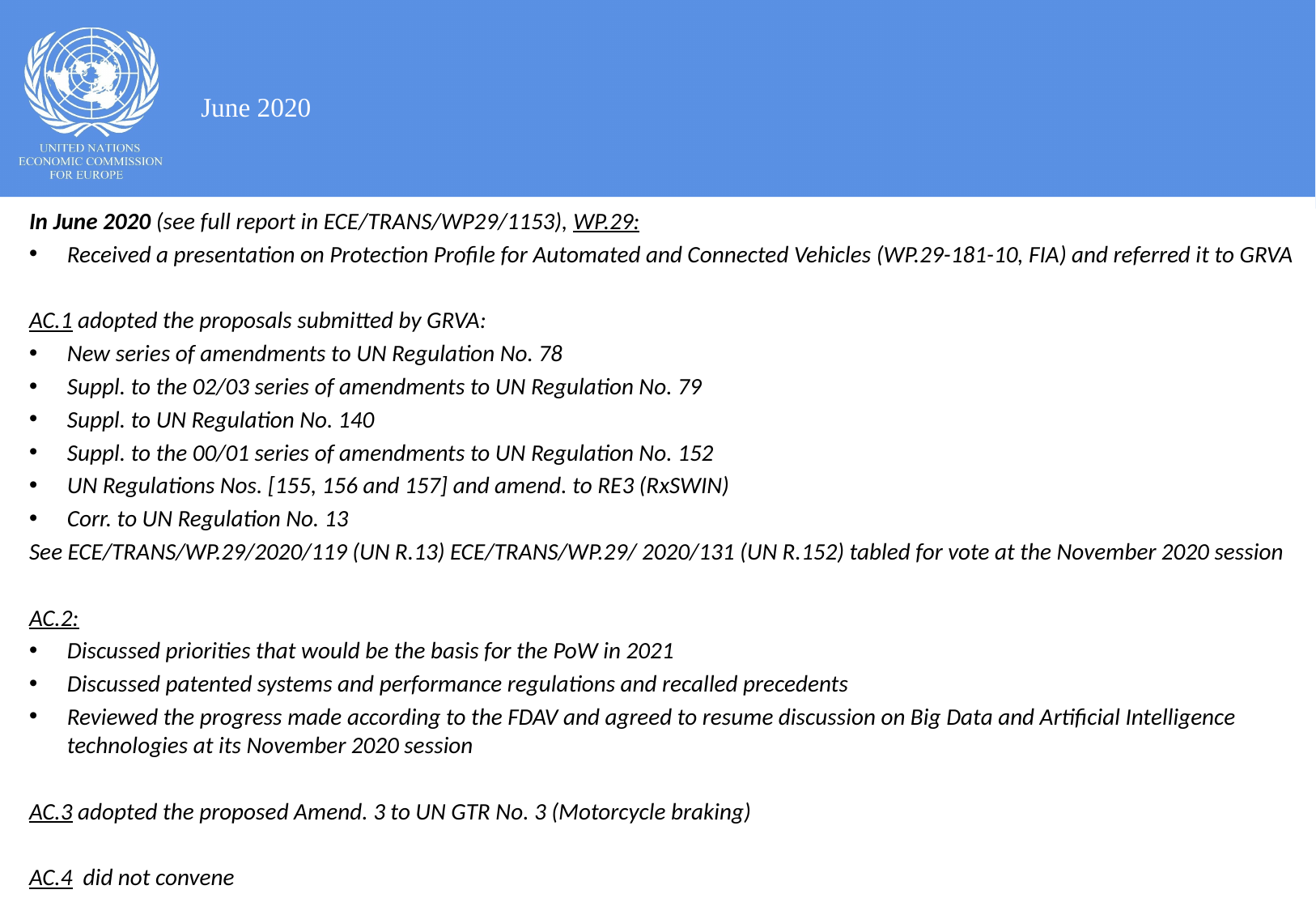

June 2020
In June 2020 (see full report in ECE/TRANS/WP29/1153), WP.29:
Received a presentation on Protection Profile for Automated and Connected Vehicles (WP.29-181-10, FIA) and referred it to GRVA

AC.1 adopted the proposals submitted by GRVA:
New series of amendments to UN Regulation No. 78
Suppl. to the 02/03 series of amendments to UN Regulation No. 79
Suppl. to UN Regulation No. 140
Suppl. to the 00/01 series of amendments to UN Regulation No. 152
UN Regulations Nos. [155, 156 and 157] and amend. to RE3 (RxSWIN)
Corr. to UN Regulation No. 13
See ECE/TRANS/WP.29/2020/119 (UN R.13) ECE/TRANS/WP.29/ 2020/131 (UN R.152) tabled for vote at the November 2020 session

AC.2:
Discussed priorities that would be the basis for the PoW in 2021
Discussed patented systems and performance regulations and recalled precedents
Reviewed the progress made according to the FDAV and agreed to resume discussion on Big Data and Artificial Intelligence technologies at its November 2020 session

AC.3 adopted the proposed Amend. 3 to UN GTR No. 3 (Motorcycle braking)

AC.4  did not convene